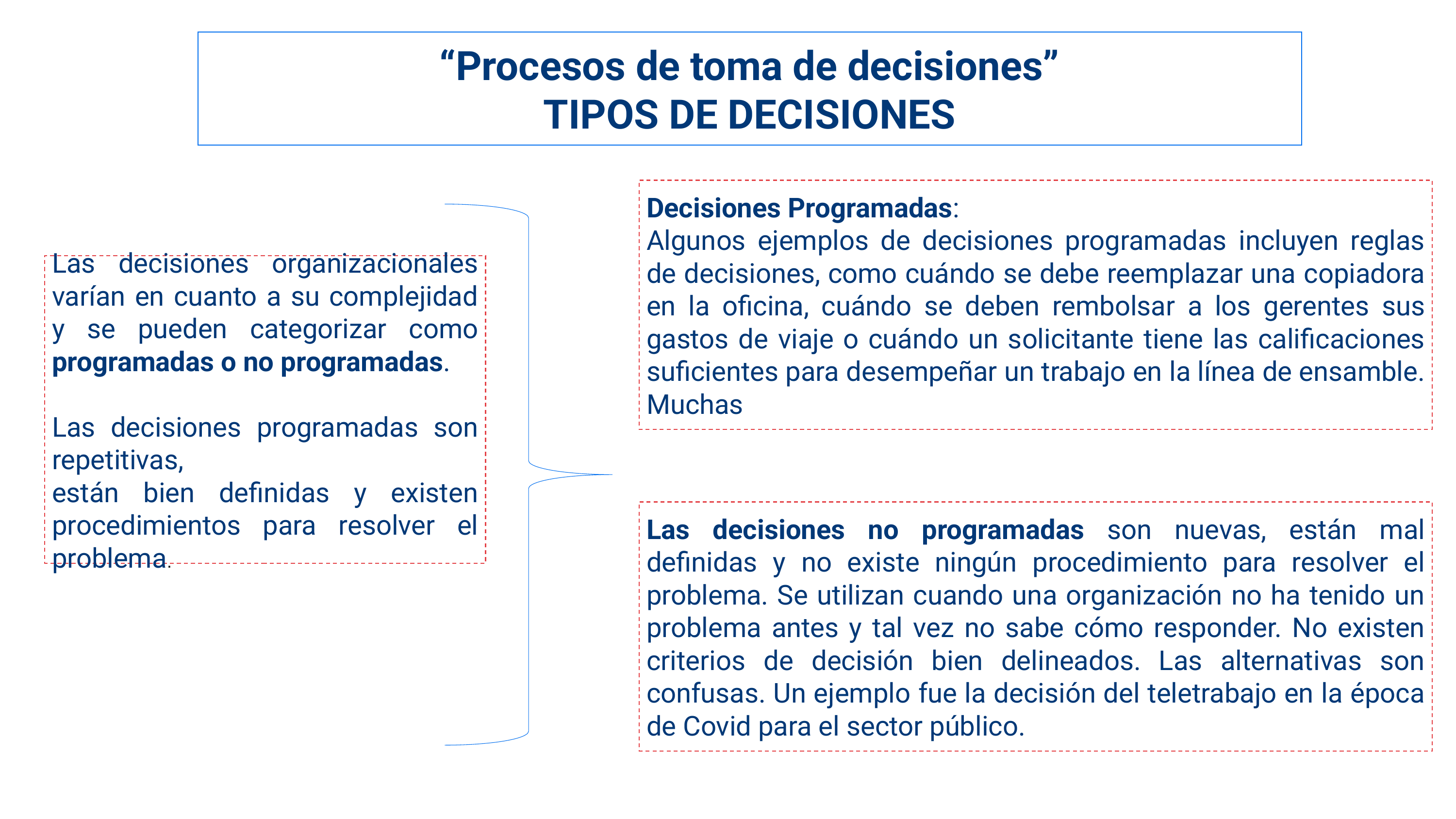

“Procesos de toma de decisiones”
TIPOS DE DECISIONES
Decisiones Programadas:
Algunos ejemplos de decisiones programadas incluyen reglas de decisiones, como cuándo se debe reemplazar una copiadora en la oficina, cuándo se deben rembolsar a los gerentes sus gastos de viaje o cuándo un solicitante tiene las calificaciones suficientes para desempeñar un trabajo en la línea de ensamble. Muchas

Las decisiones organizacionales varían en cuanto a su complejidad y se pueden categorizar como programadas o no programadas.

Las decisiones programadas son repetitivas,
están bien definidas y existen procedimientos para resolver el problema.
Las decisiones no programadas son nuevas, están mal definidas y no existe ningún procedimiento para resolver el problema. Se utilizan cuando una organización no ha tenido un problema antes y tal vez no sabe cómo responder. No existen criterios de decisión bien delineados. Las alternativas son confusas. Un ejemplo fue la decisión del teletrabajo en la época de Covid para el sector público.